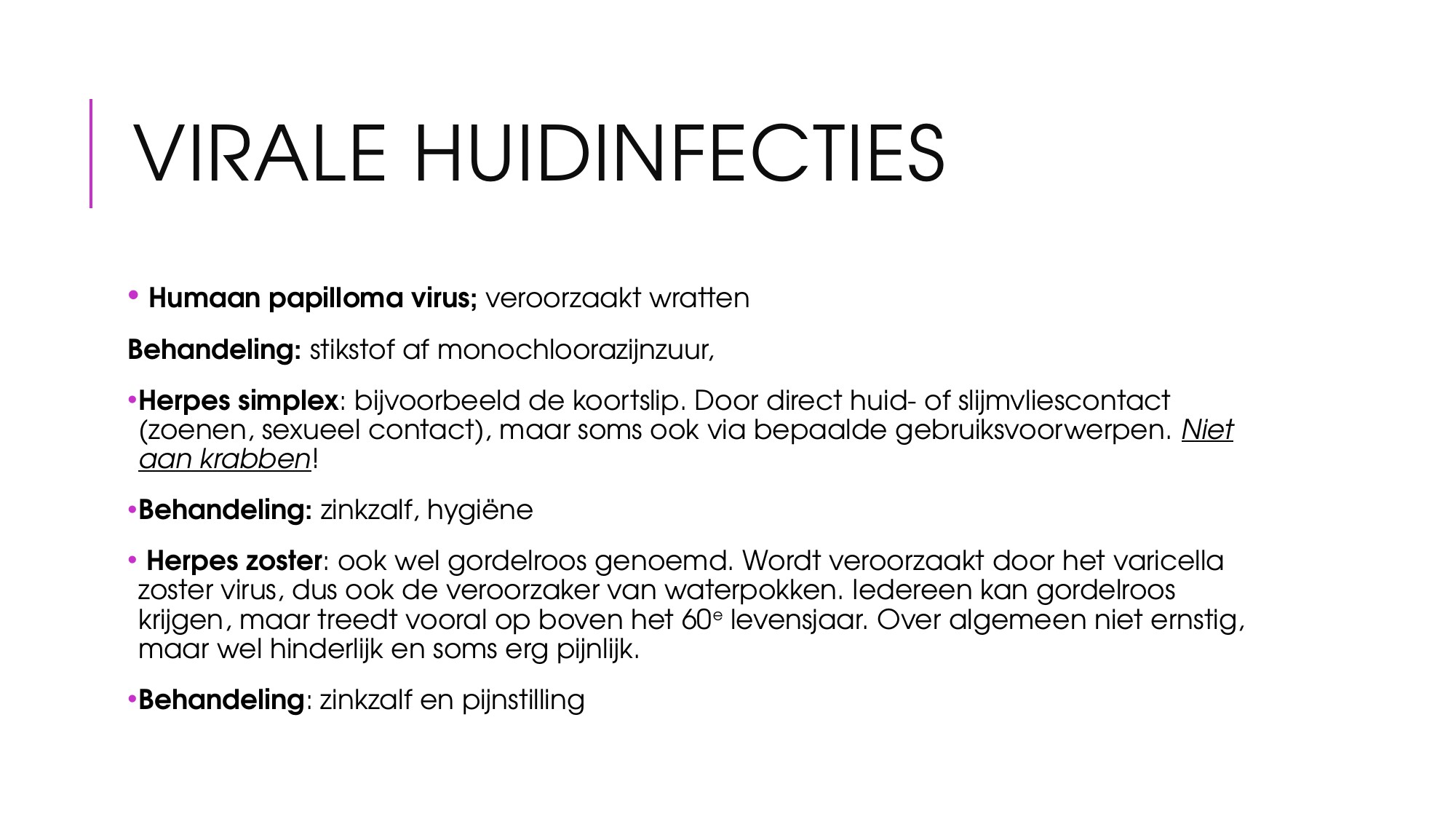

# Virale huidinfecties
 Humaan papilloma virus; veroorzaakt wratten
Behandeling: stikstof af monochloorazijnzuur,
Herpes simplex: bijvoorbeeld de koortslip. Door direct huid- of slijmvliescontact (zoenen, sexueel contact), maar soms ook via bepaalde gebruiksvoorwerpen. Niet aan krabben!
Behandeling: zinkzalf, hygiëne
 Herpes zoster: ook wel gordelroos genoemd. Wordt veroorzaakt door het varicella zoster virus, dus ook de veroorzaker van waterpokken. Iedereen kan gordelroos krijgen, maar treedt vooral op boven het 60e levensjaar. Over algemeen niet ernstig, maar wel hinderlijk en soms erg pijnlijk.
Behandeling: zinkzalf en pijnstilling